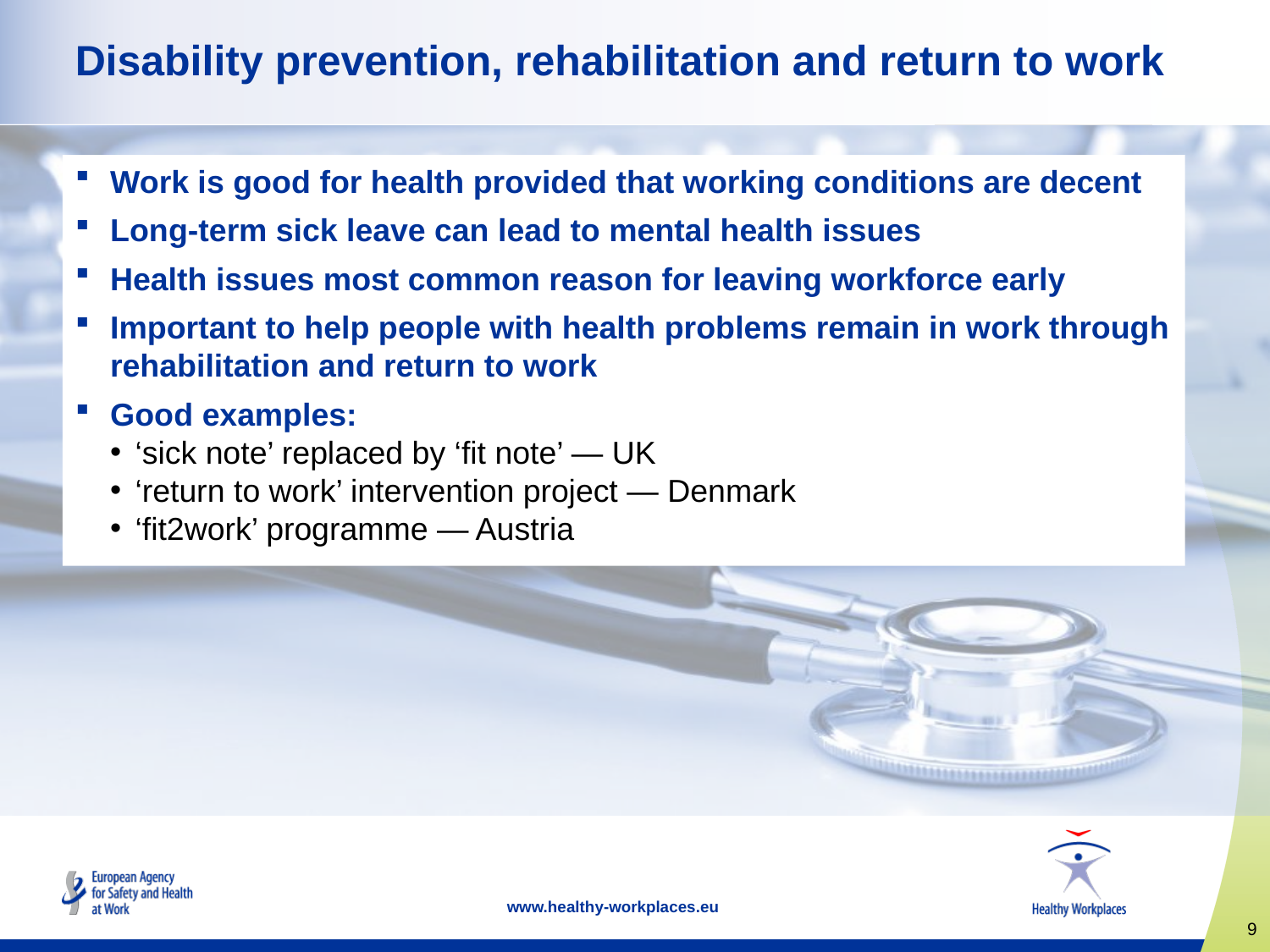

# Disability prevention, rehabilitation and return to work

Work is good for health provided that working conditions are decent
Long-term sick leave can lead to mental health issues
Health issues most common reason for leaving workforce early
Important to help people with health problems remain in work through rehabilitation and return to work
Good examples:
‘sick note’ replaced by ‘fit note’ — UK
‘return to work’ intervention project — Denmark
‘fit2work’ programme — Austria